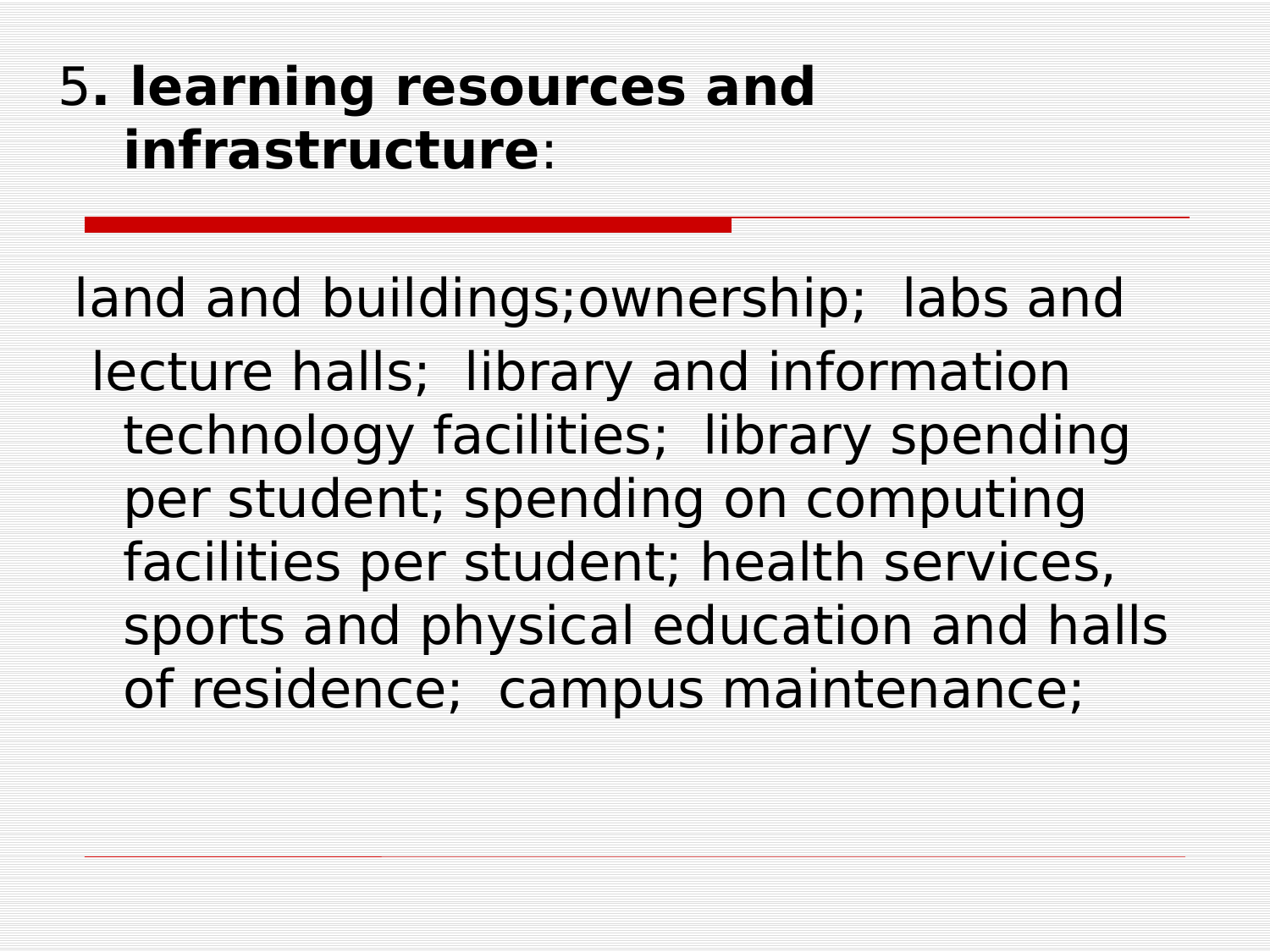

5. learning resources and infrastructure:

 land and buildings;ownership;  labs and
  lecture halls;  library and information technology facilities;  library spending per student; spending on computing facilities per student; health services, sports and physical education and halls of residence;  campus maintenance;